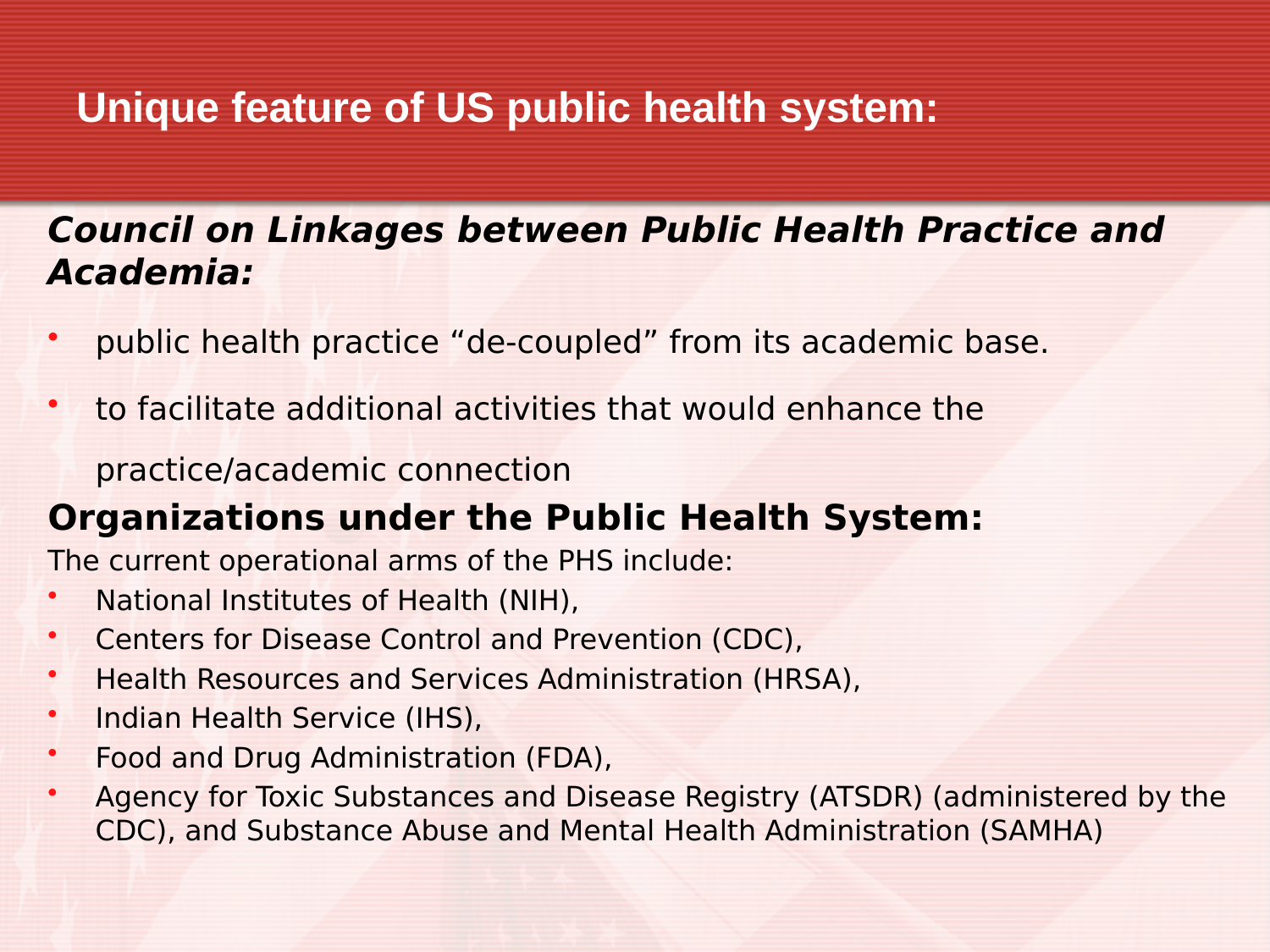

# Unique feature of US public health system:
Council on Linkages between Public Health Practice and Academia:
public health practice “de-coupled” from its academic base.
to facilitate additional activities that would enhance the practice/academic connection
Organizations under the Public Health System:
The current operational arms of the PHS include:
National Institutes of Health (NIH),
Centers for Disease Control and Prevention (CDC),
Health Resources and Services Administration (HRSA),
Indian Health Service (IHS),
Food and Drug Administration (FDA),
Agency for Toxic Substances and Disease Registry (ATSDR) (administered by the CDC), and Substance Abuse and Mental Health Administration (SAMHA)